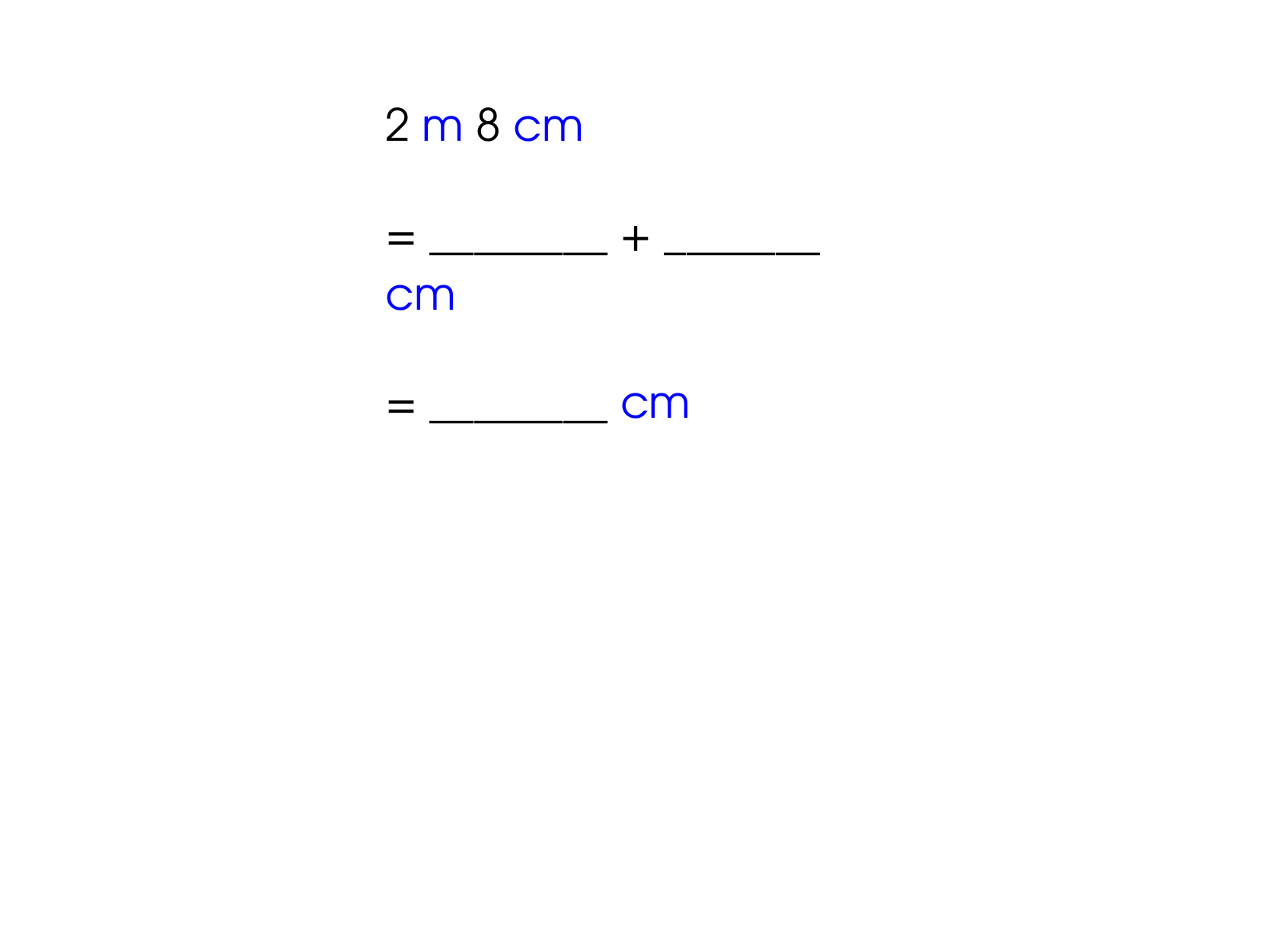

2 m 8 cm
= ________ + _______ cm
= ________ cm